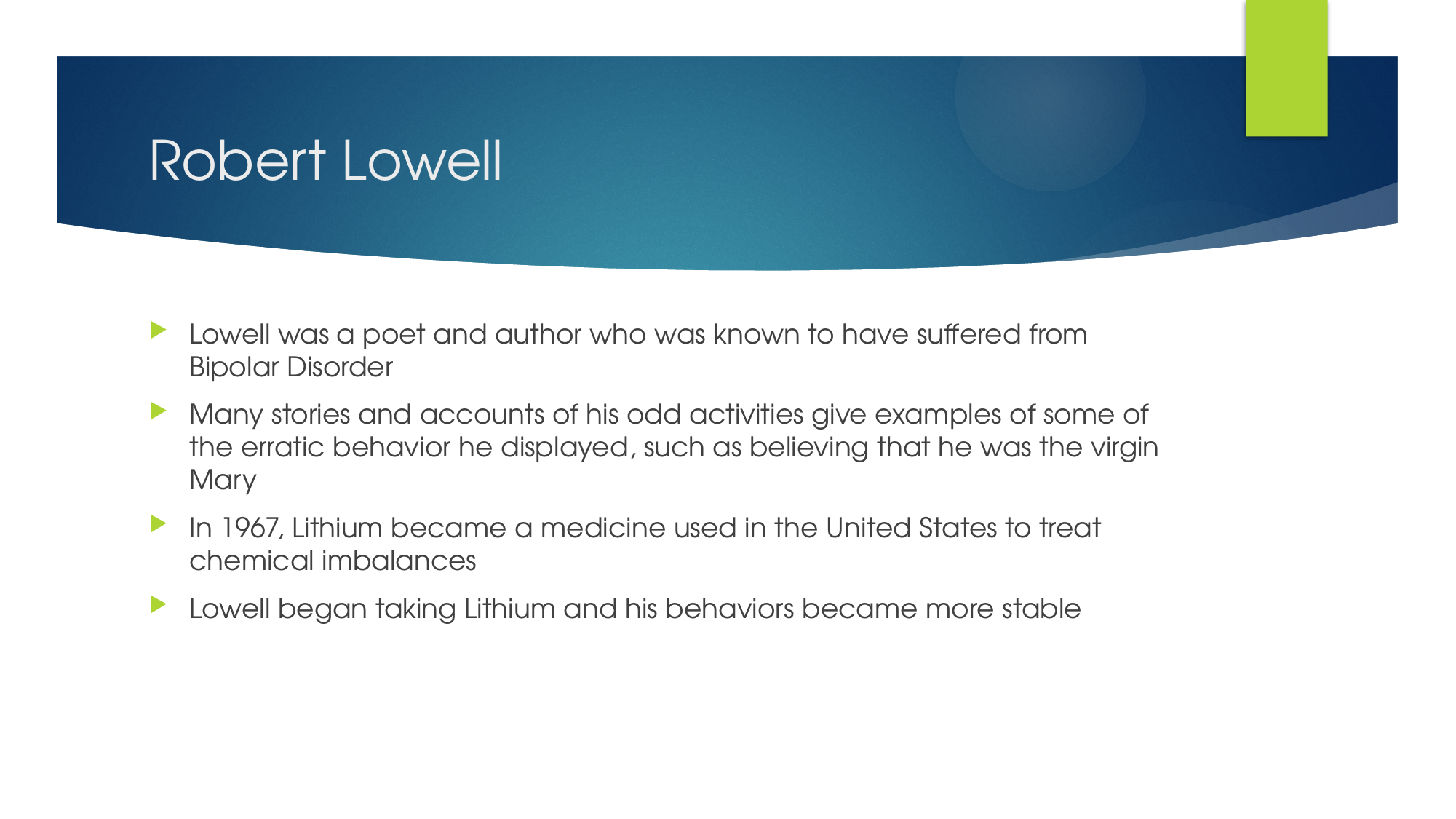

# Robert Lowell
Lowell was a poet and author who was known to have suffered from Bipolar Disorder
Many stories and accounts of his odd activities give examples of some of the erratic behavior he displayed, such as believing that he was the virgin Mary
In 1967, Lithium became a medicine used in the United States to treat chemical imbalances
Lowell began taking Lithium and his behaviors became more stable